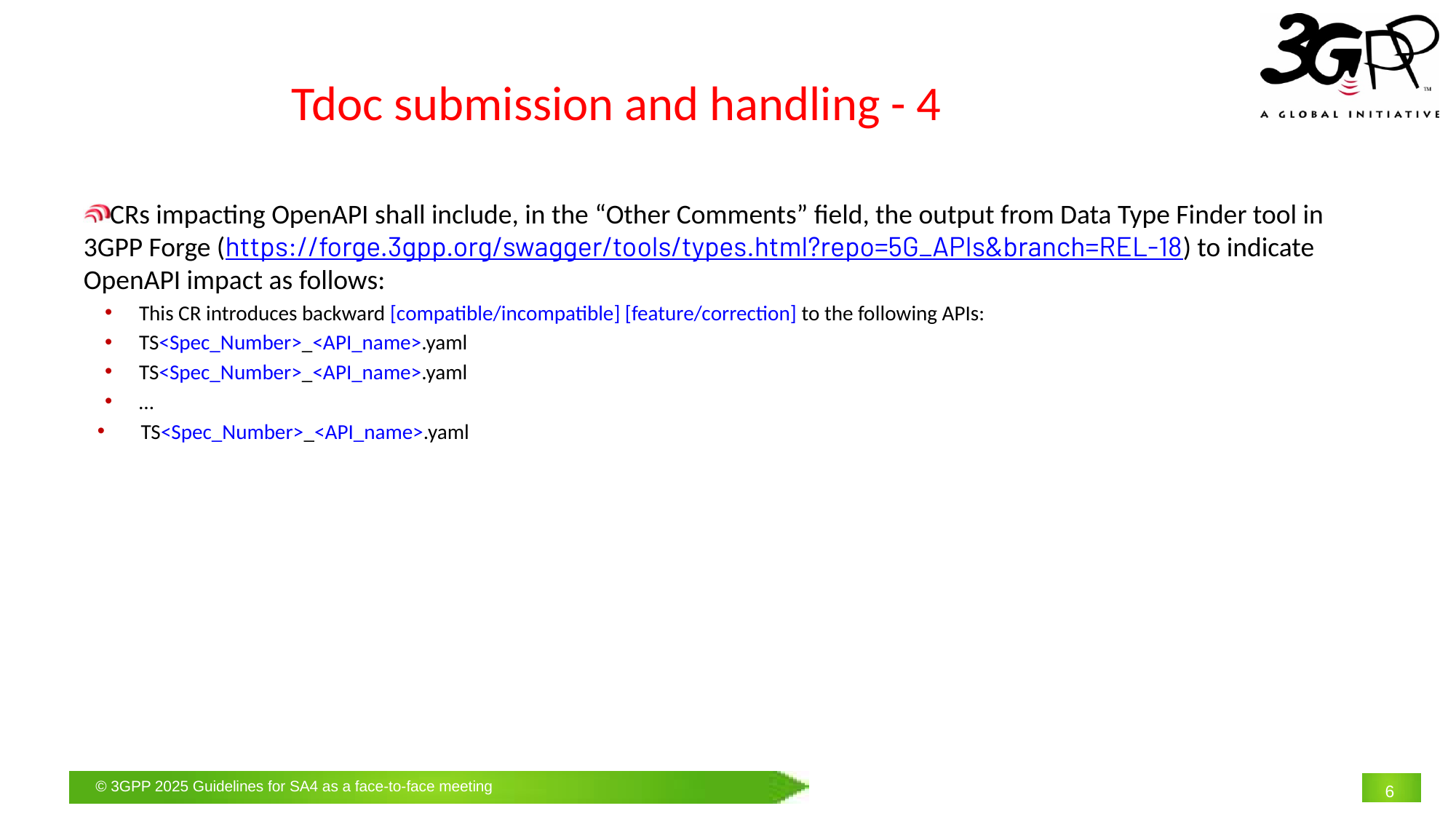

# Tdoc submission and handling - 4
CRs impacting OpenAPI shall include, in the “Other Comments” field, the output from Data Type Finder tool in 3GPP Forge (https://forge.3gpp.org/swagger/tools/types.html?repo=5G_APIs&branch=REL-18) to indicate OpenAPI impact as follows:
This CR introduces backward [compatible/incompatible] [feature/correction] to the following APIs:
TS<Spec_Number>_<API_name>.yaml
TS<Spec_Number>_<API_name>.yaml
…
  TS<Spec_Number>_<API_name>.yaml

6